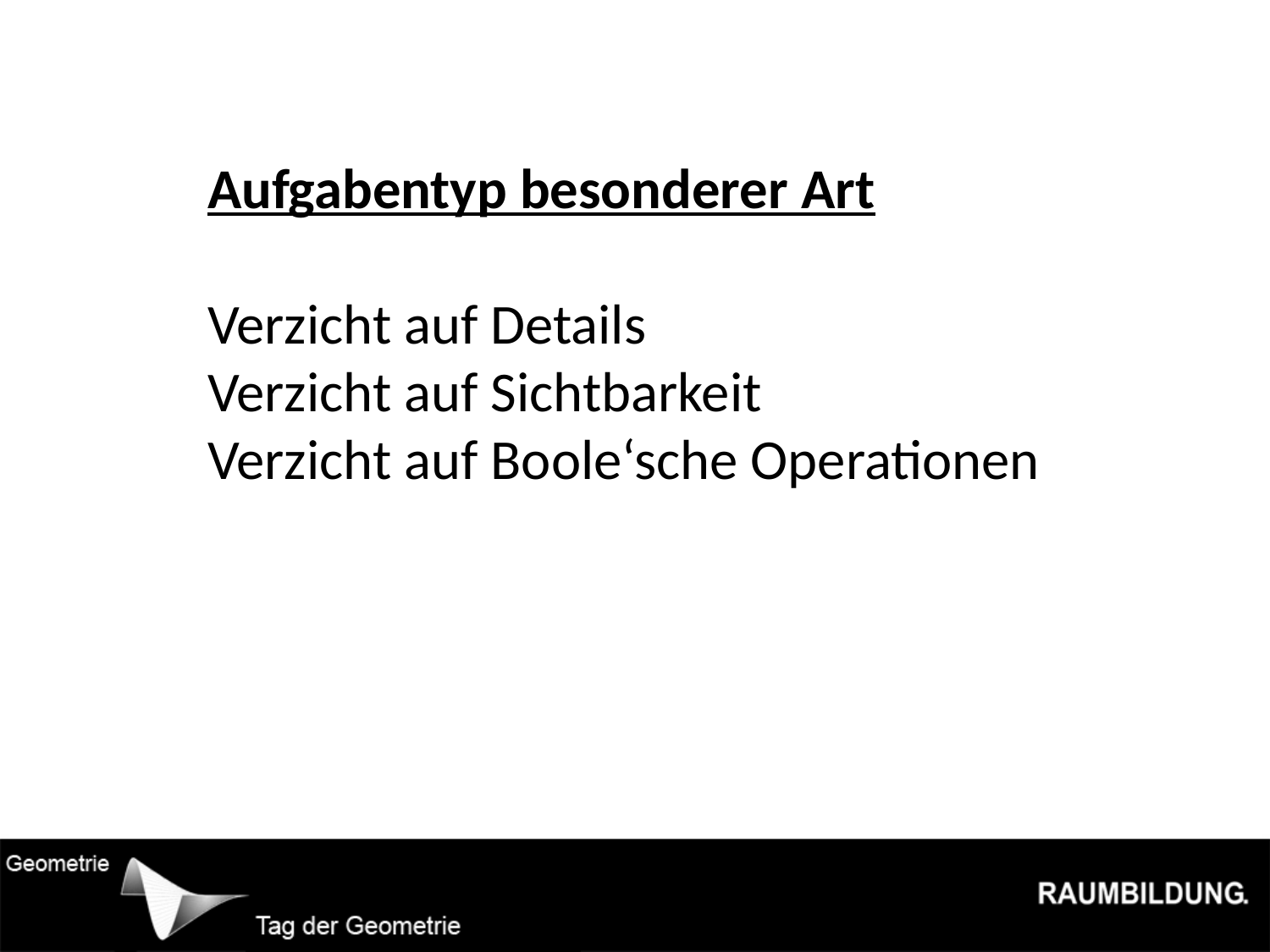

Aufgabentyp besonderer Art
Verzicht auf Details
Verzicht auf Sichtbarkeit
Verzicht auf Boole‘sche Operationen